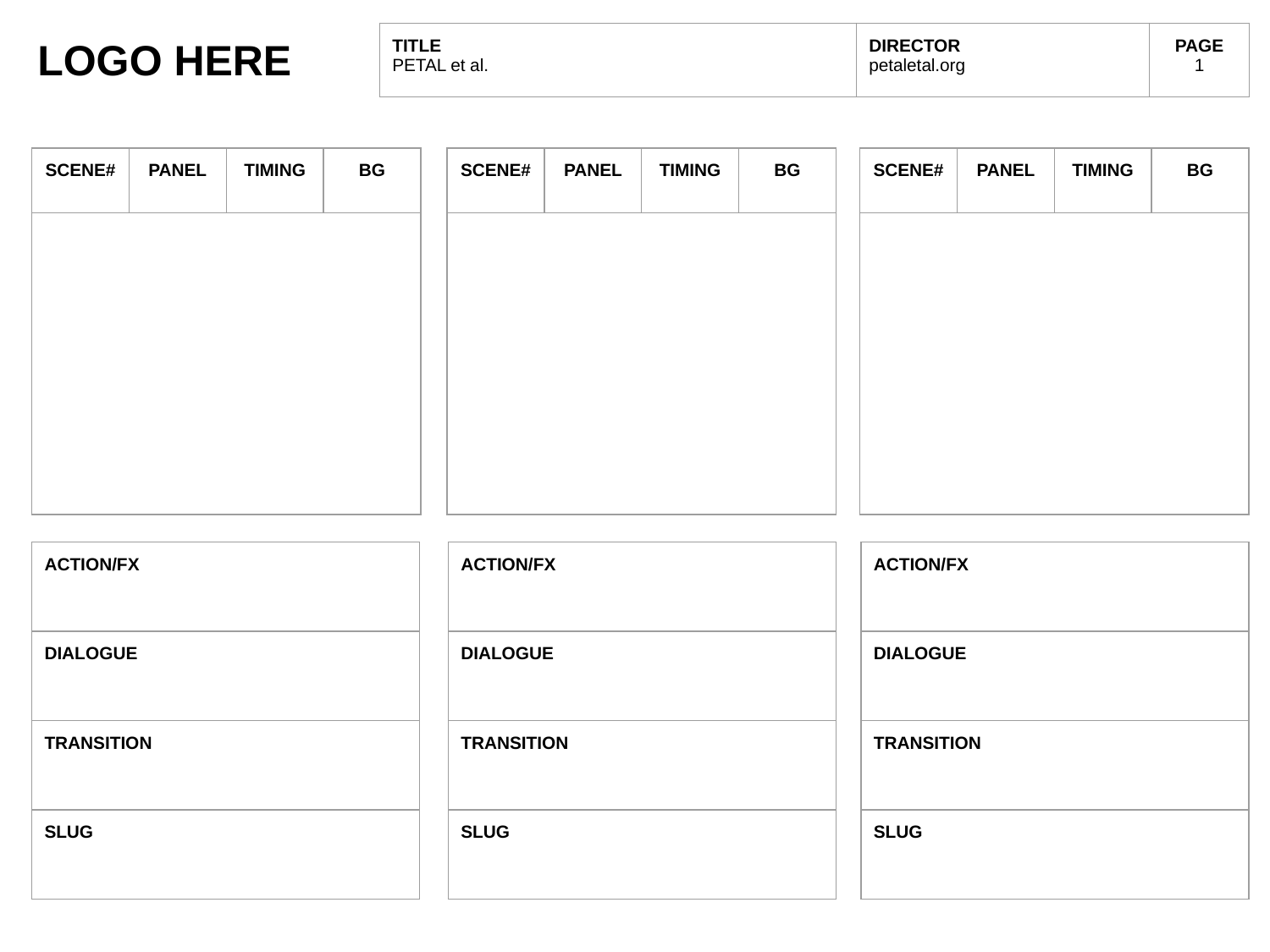

LOGO HERE
| TITLE PETAL et al. | DIRECTOR petaletal.org | PAGE 1 |
| --- | --- | --- |
| SCENE# | PANEL | TIMING | BG |
| --- | --- | --- | --- |
|  |  |  |  |
| SCENE# | PANEL | TIMING | BG |
| --- | --- | --- | --- |
|  |  |  |  |
| SCENE# | PANEL | TIMING | BG |
| --- | --- | --- | --- |
|  |  |  |  |
| ACTION/FX |
| --- |
| DIALOGUE |
| TRANSITION |
| SLUG |
| ACTION/FX |
| --- |
| DIALOGUE |
| TRANSITION |
| SLUG |
| ACTION/FX |
| --- |
| DIALOGUE |
| TRANSITION |
| SLUG |